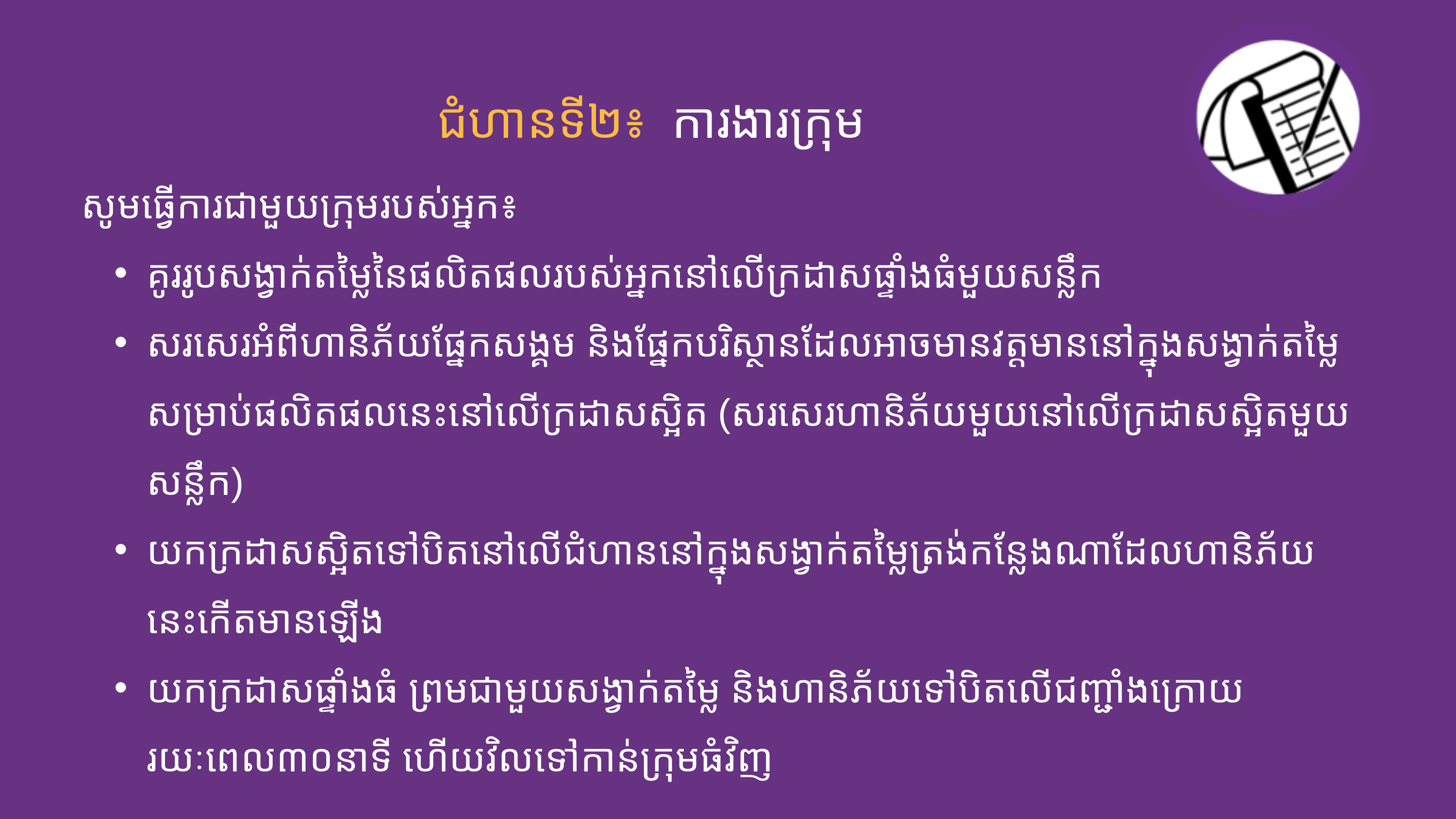

ជំហានទី២៖  ការងារក្រុម
សូមធ្វើការជាមួយក្រុមរបស់អ្នក៖
គូររូបសង្វាក់តម្លៃនៃផលិតផលរបស់អ្នកនៅលើក្រដាសផ្ទាំងធំមួយសន្លឹក
សរសេរអំពីហានិភ័យផ្នែកសង្គម និងផ្នែកបរិស្ថានដែលអាចមានវត្តមាននៅក្នុងសង្វាក់តម្លៃសម្រាប់ផលិតផលនេះនៅលើក្រដាសស្អិត (សរសេរហានិភ័យមួយនៅលើក្រដាសស្អិតមួយសន្លឹក)
យកក្រដាសស្អិតទៅបិតនៅលើជំហាននៅក្នុងសង្វាក់តម្លៃត្រង់កន្លែងណាដែលហានិភ័យនេះកើតមានឡើង
យកក្រដាសផ្ទាំងធំ ព្រមជាមួយសង្វាក់តម្លៃ និងហានិភ័យទៅបិតលើជញ្ជាំងក្រោយរយៈពេល៣០នាទី ហើយវិលទៅកាន់ក្រុមធំវិញ